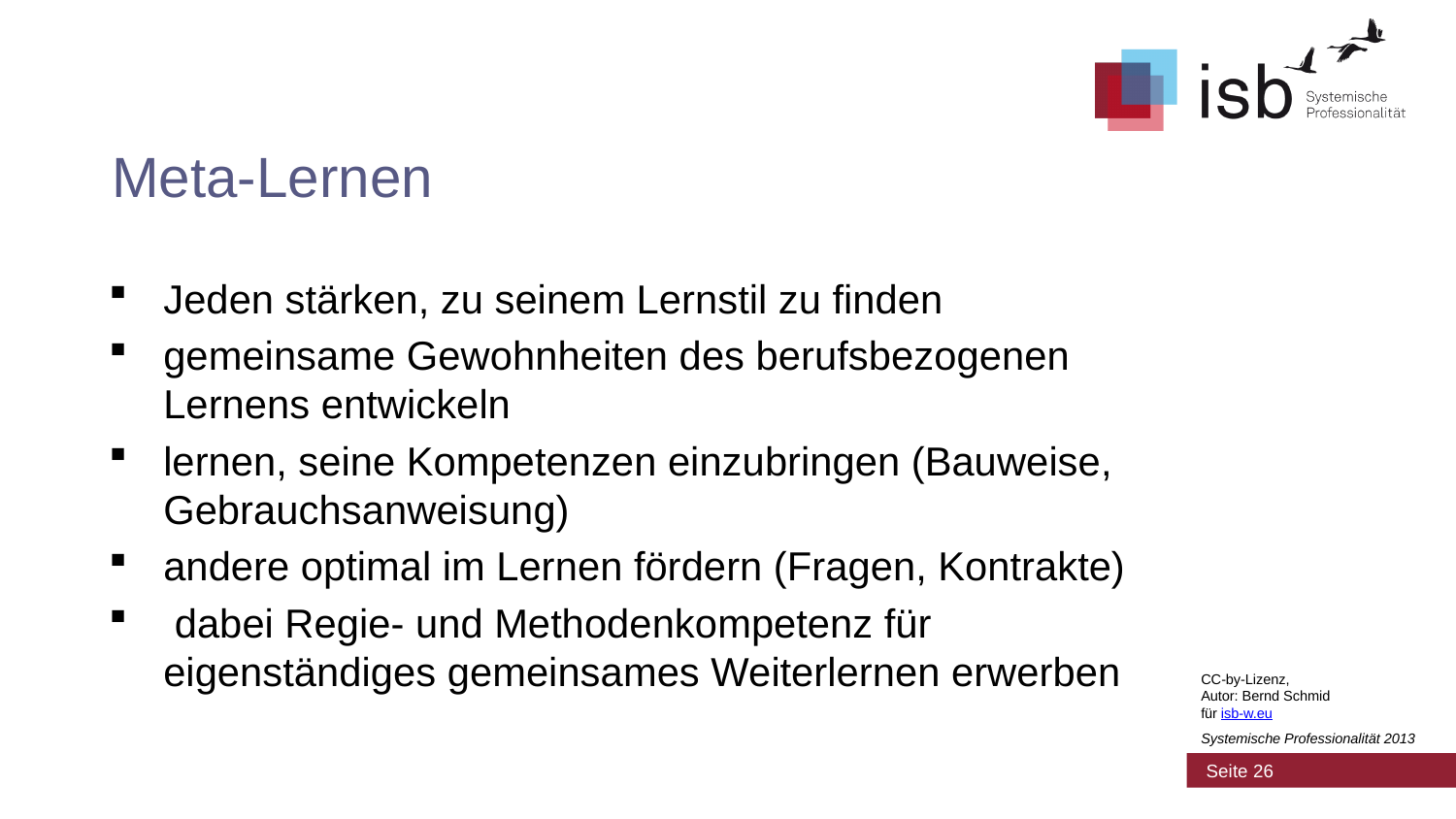

# Meta-Lernen
Jeden stärken, zu seinem Lernstil zu finden
gemeinsame Gewohnheiten des berufsbezogenen Lernens entwickeln
lernen, seine Kompetenzen einzubringen (Bauweise, Gebrauchsanweisung)
andere optimal im Lernen fördern (Fragen, Kontrakte)
 dabei Regie- und Methodenkompetenz für eigenständiges gemeinsames Weiterlernen erwerben

CC-by-Lizenz,
Autor: Bernd Schmid
für isb-w.eu
Systemische Professionalität 2013
 Seite 26